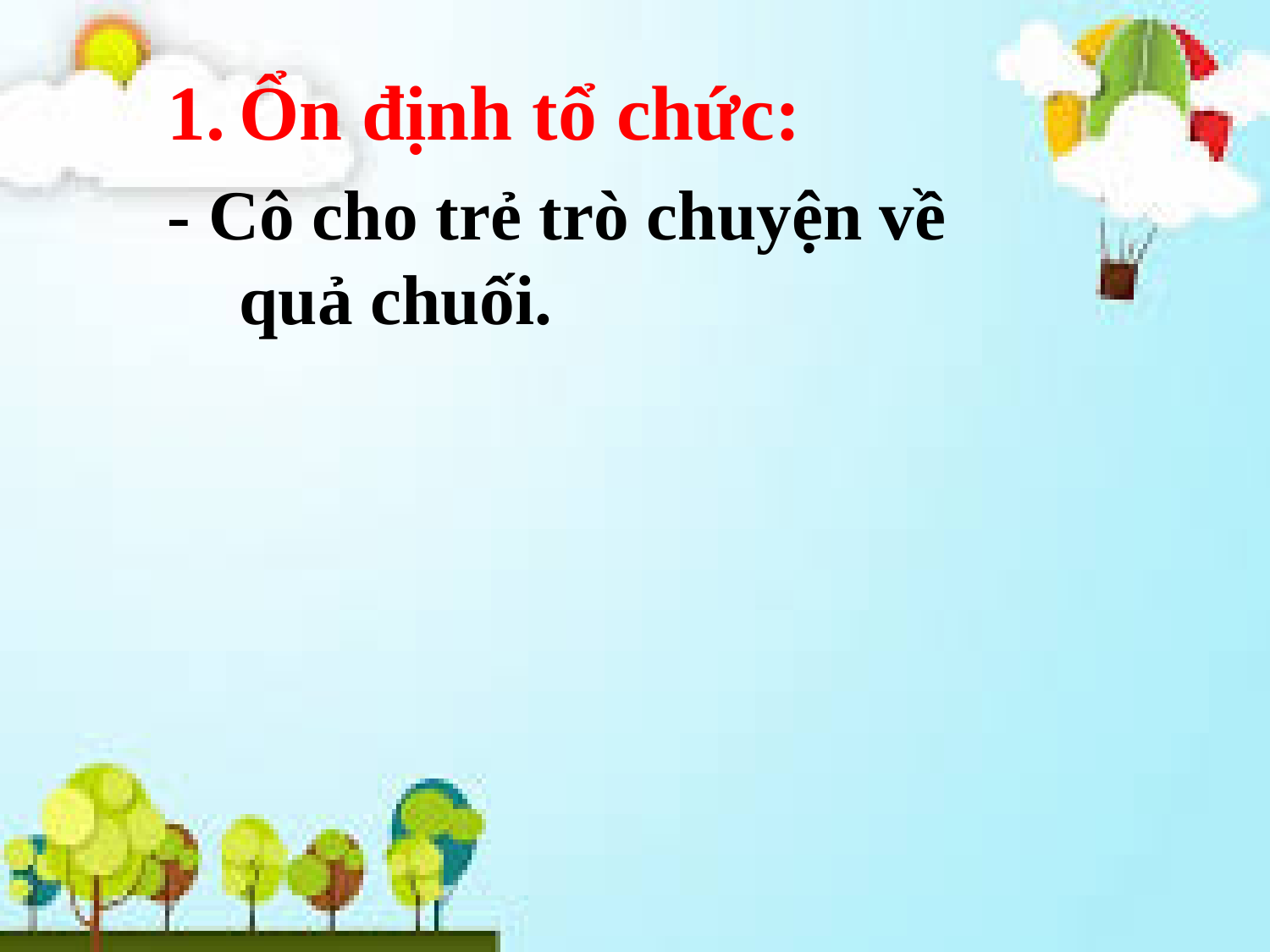

Ổn định tổ chức:
- Cô cho trẻ trò chuyện về quả chuối.